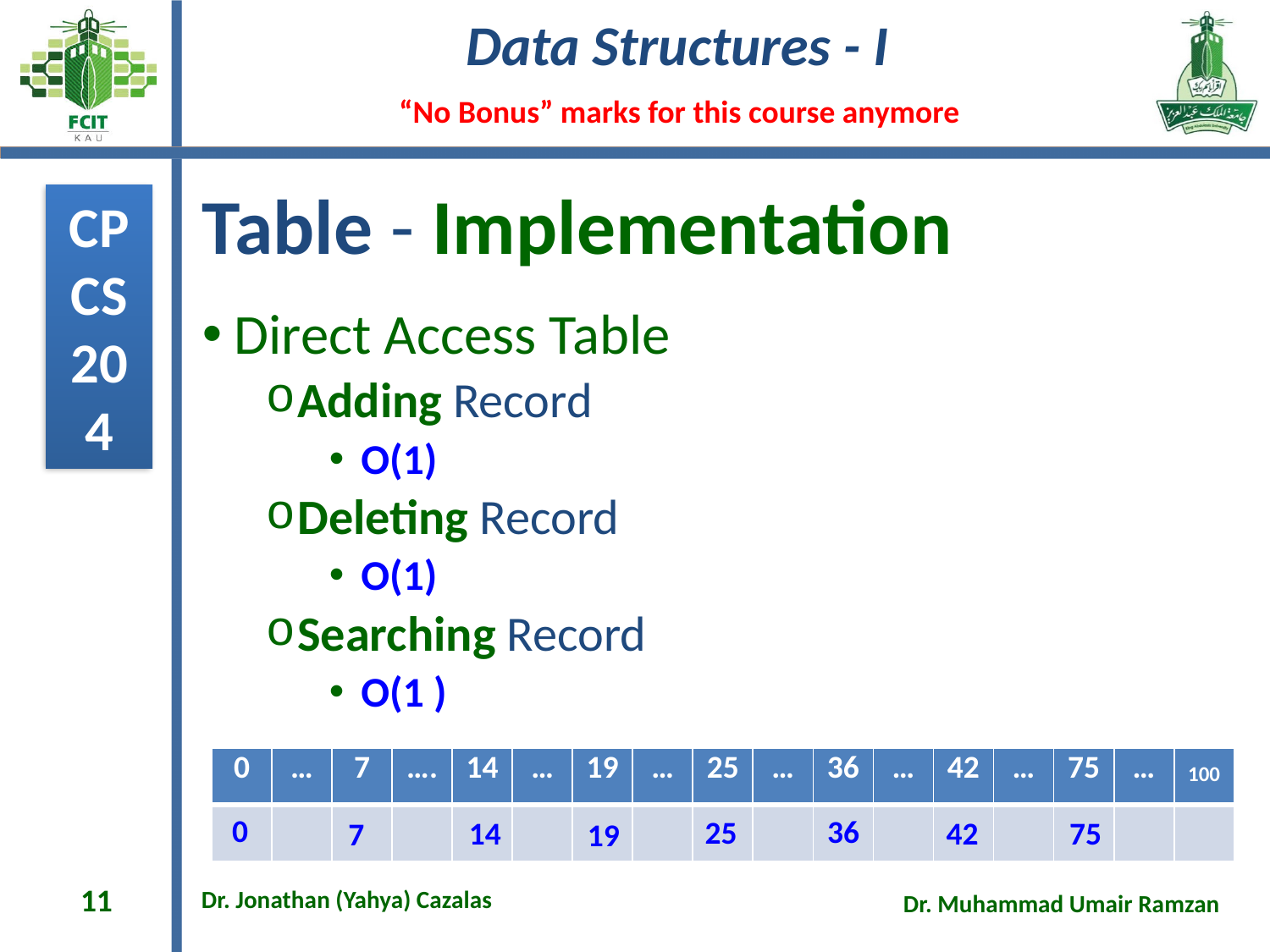

# Table - Implementation
Direct Access Table
Adding Record
O(1)
Deleting Record
O(1)
Searching Record
O(1 )
| 0 | … | 7 | …. | 14 | … | 19 | … | 25 | … | 36 | … | 42 | … | 75 | … | 100 |
| --- | --- | --- | --- | --- | --- | --- | --- | --- | --- | --- | --- | --- | --- | --- | --- | --- |
|  |  |  |  |  |  |  |  |  |  |  |  |  |  |  |  |  |
0
36
25
14
42
75
7
19
11